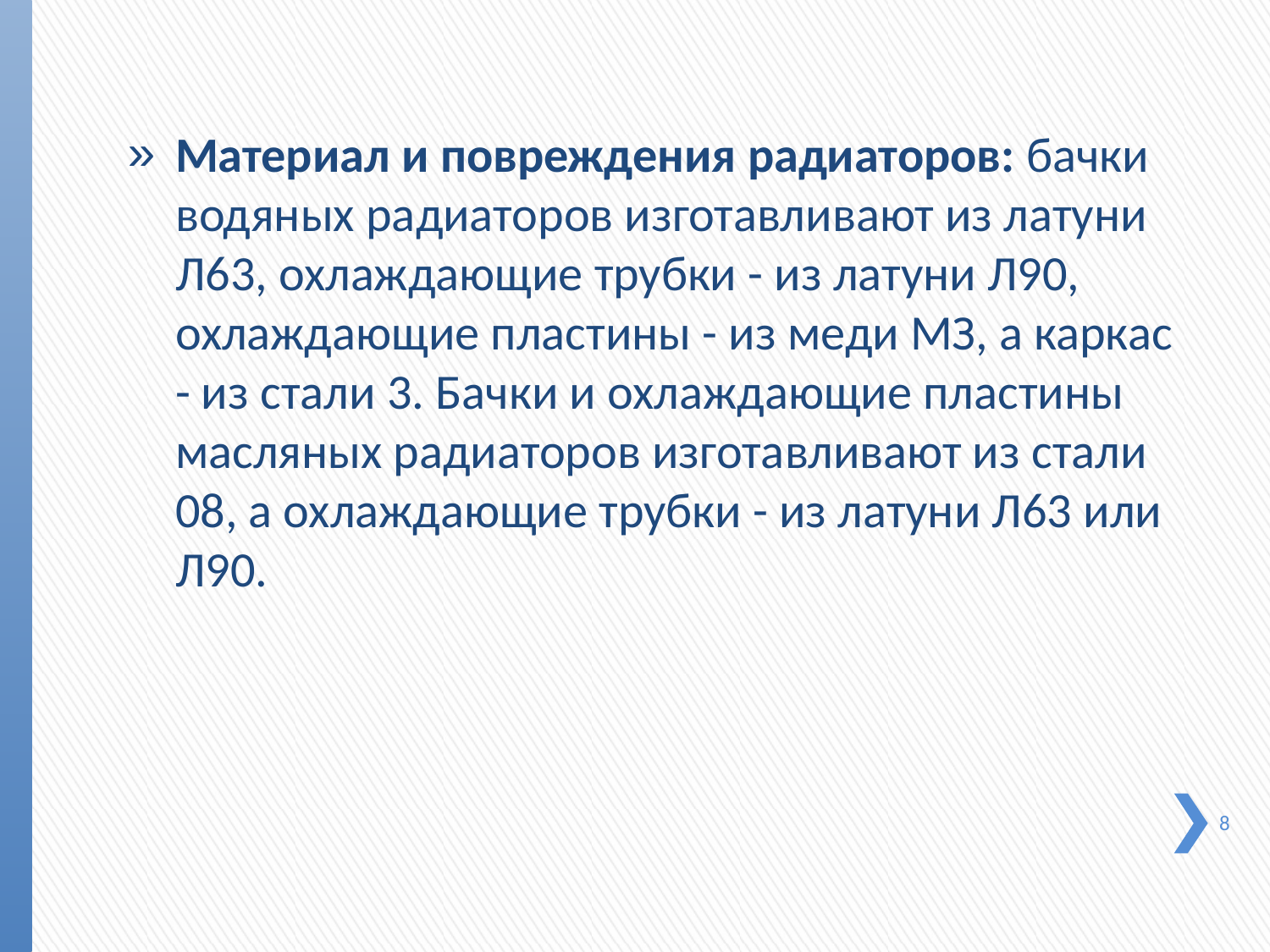

Материал и повреждения радиаторов: бачки водяных ра­диаторов изготавливают из латуни Л63, охлаждающие трубки - из латуни Л90, охлаждающие пластины - из меди МЗ, а каркас - из стали 3. Бачки и охлаждающие пластины масляных радиа­торов изготавливают из стали 08, а охлаждающие трубки - из латуни Л63 или Л90.

8